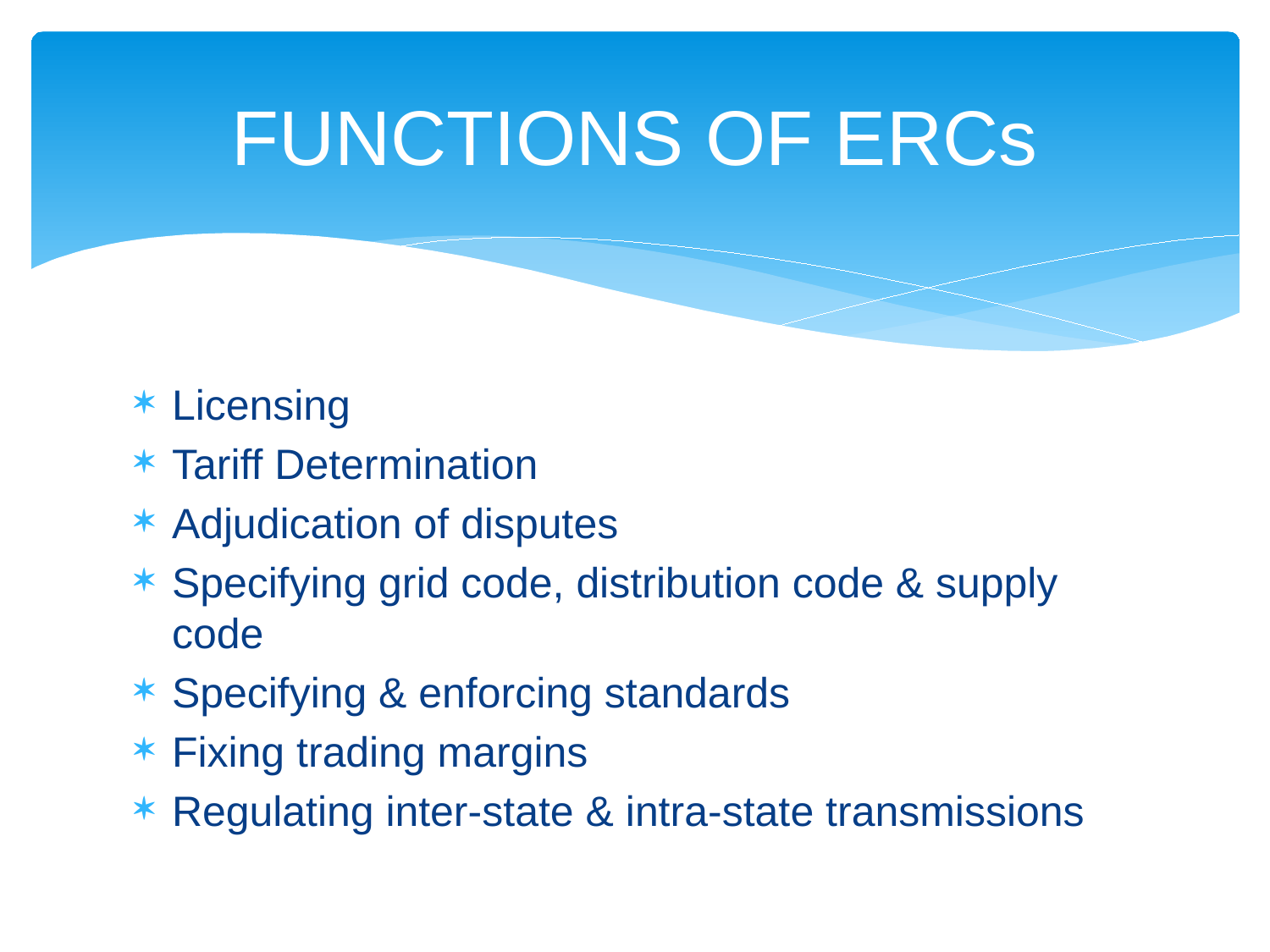

# FUNCTIONS OF ERCs
Licensing
Tariff Determination
Adjudication of disputes
Specifying grid code, distribution code & supply code
Specifying & enforcing standards
Fixing trading margins
Regulating inter-state & intra-state transmissions